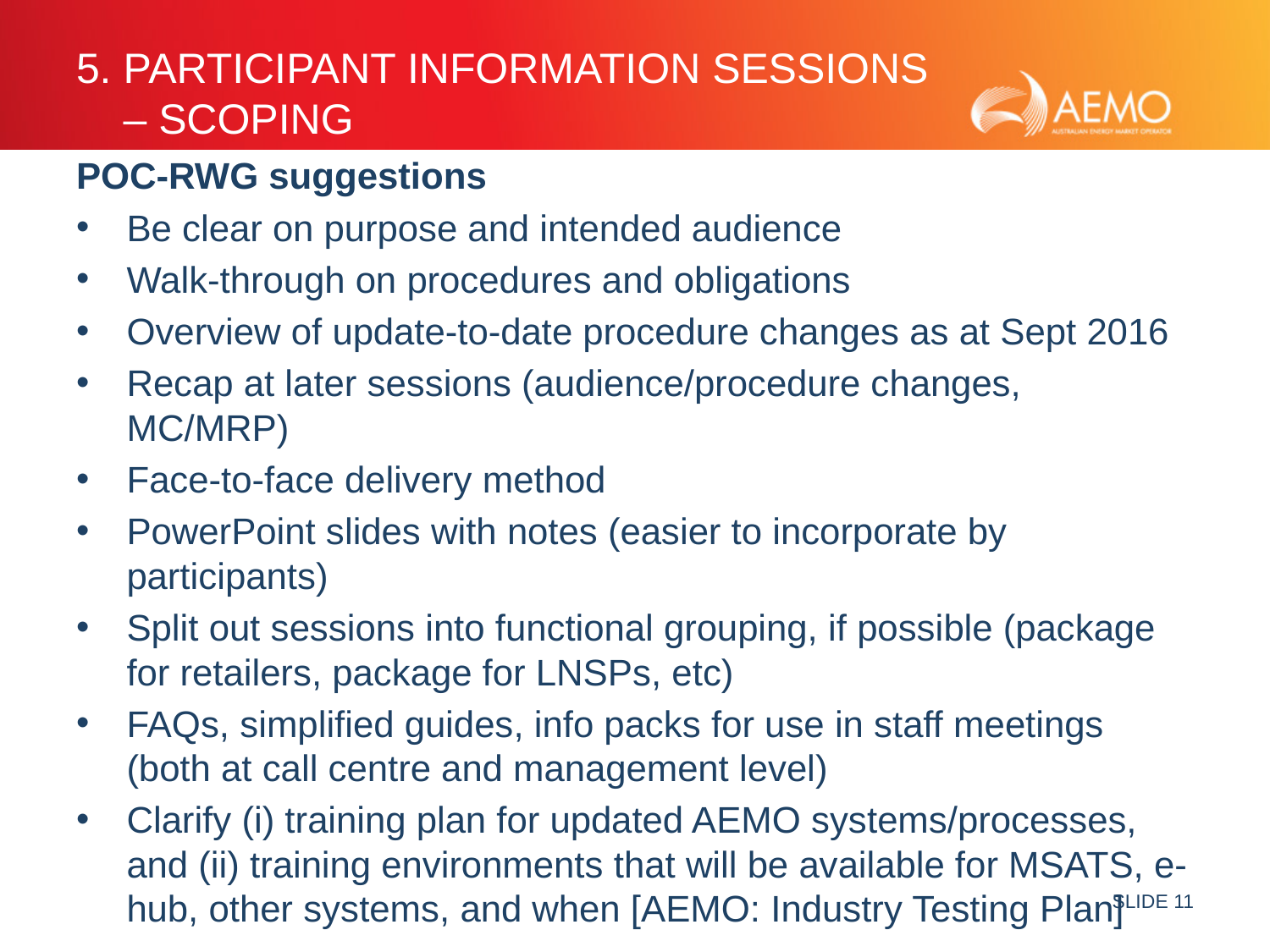

# 5. Participant information Sessions – Scoping
POC-RWG suggestions
Be clear on purpose and intended audience
Walk-through on procedures and obligations
Overview of update-to-date procedure changes as at Sept 2016
Recap at later sessions (audience/procedure changes, MC/MRP)
Face-to-face delivery method
PowerPoint slides with notes (easier to incorporate by participants)
Split out sessions into functional grouping, if possible (package for retailers, package for LNSPs, etc)
FAQs, simplified guides, info packs for use in staff meetings (both at call centre and management level)
Clarify (i) training plan for updated AEMO systems/processes, and (ii) training environments that will be available for MSATS, e-hub, other systems, and when [AEMO: Industry Testing Plan]